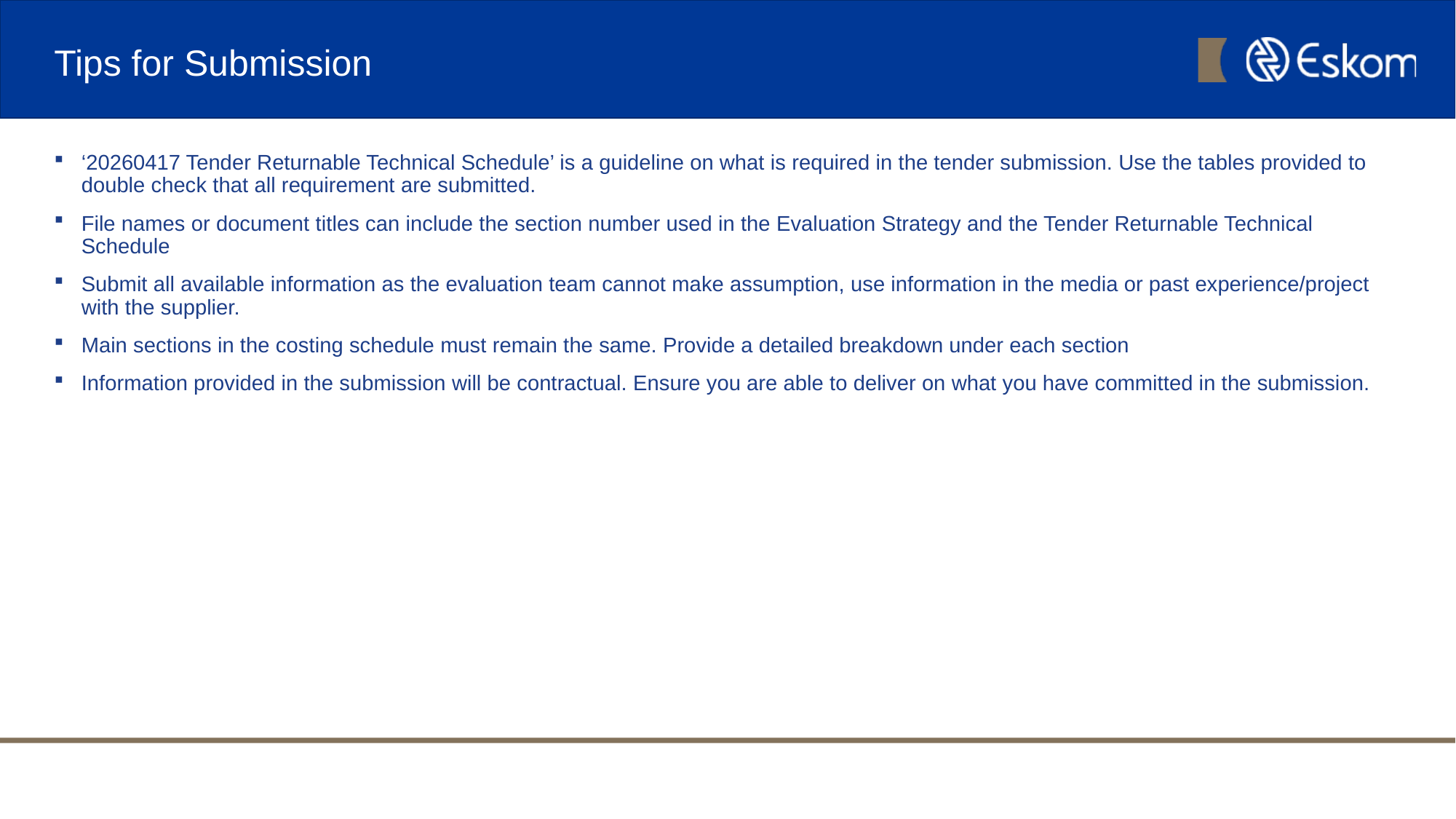

# Tips for Submission
‘20260417 Tender Returnable Technical Schedule’ is a guideline on what is required in the tender submission. Use the tables provided to double check that all requirement are submitted.
File names or document titles can include the section number used in the Evaluation Strategy and the Tender Returnable Technical Schedule
Submit all available information as the evaluation team cannot make assumption, use information in the media or past experience/project with the supplier.
Main sections in the costing schedule must remain the same. Provide a detailed breakdown under each section
Information provided in the submission will be contractual. Ensure you are able to deliver on what you have committed in the submission.